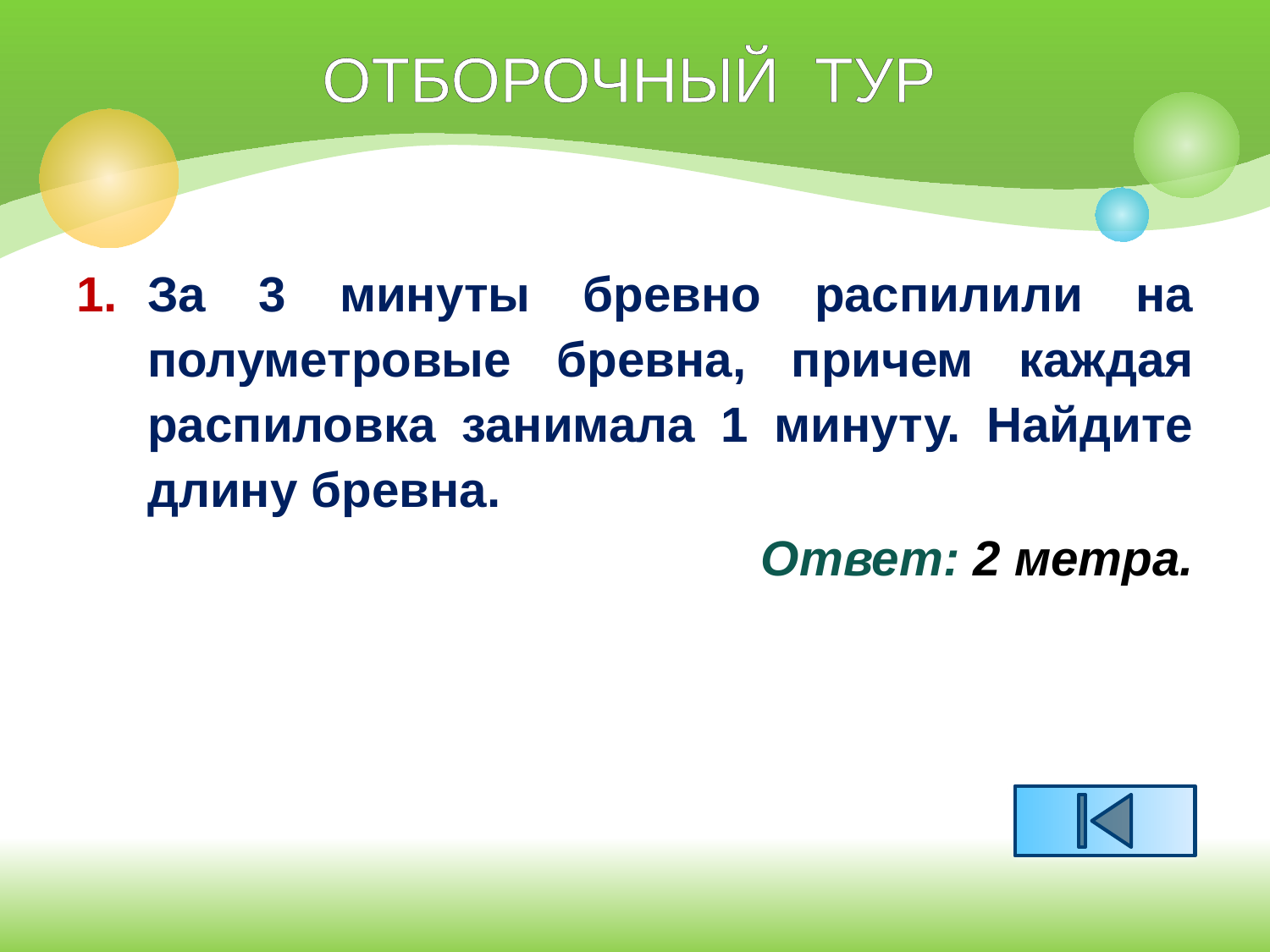

ОТБОРОЧНЫЙ  ТУР
За 3 минуты бревно распилили на полуметровые бревна, причем каждая распиловка занимала 1 минуту. Найдите длину бревна.
Ответ: 2 метра.